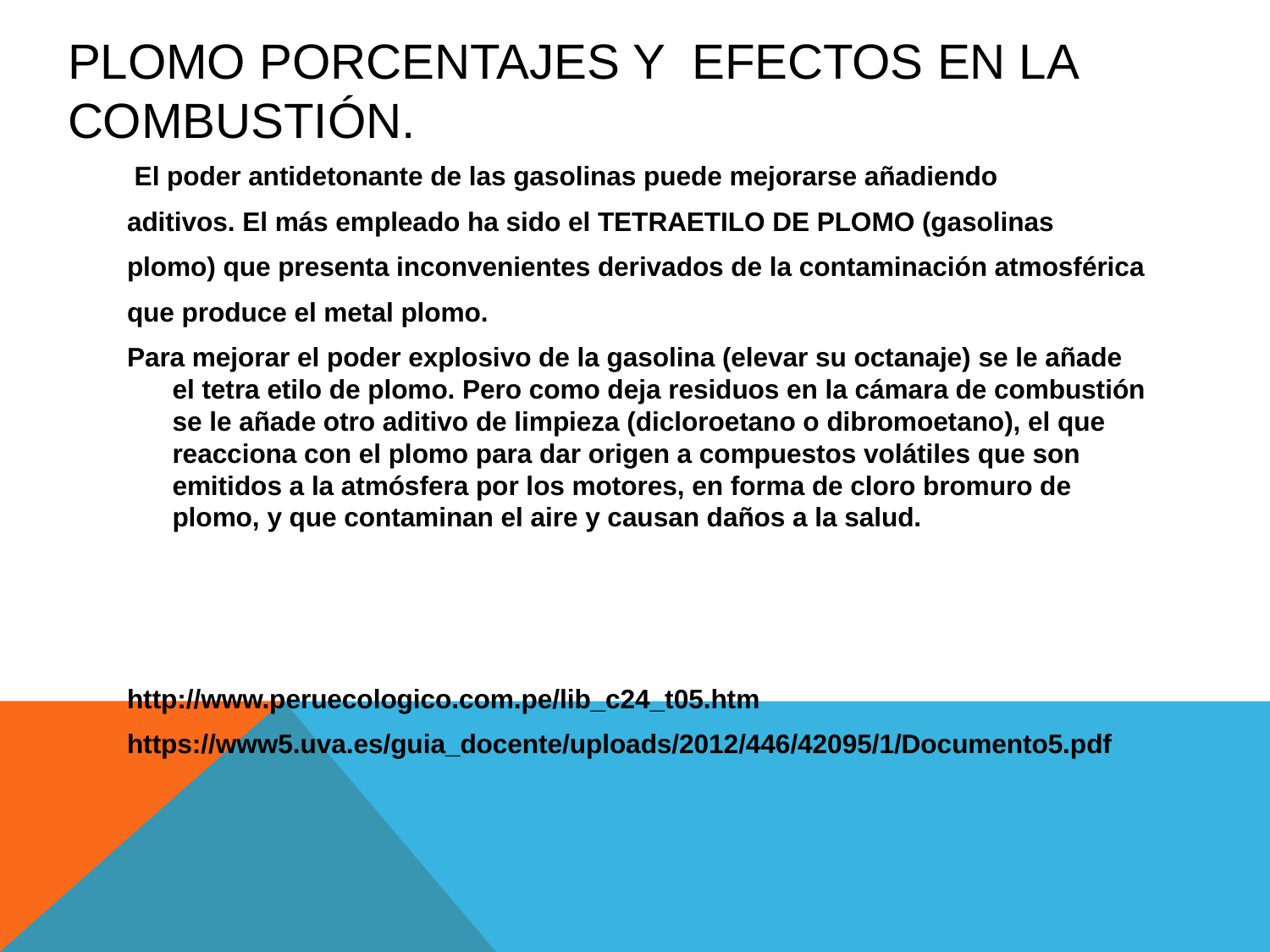

# Plomo porcentajes y  efectos en la combustión.
 El poder antidetonante de las gasolinas puede mejorarse añadiendo
aditivos. El más empleado ha sido el TETRAETILO DE PLOMO (gasolinas
plomo) que presenta inconvenientes derivados de la contaminación atmosférica
que produce el metal plomo.
Para mejorar el poder explosivo de la gasolina (elevar su octanaje) se le añade el tetra etilo de plomo. Pero como deja residuos en la cámara de combustión se le añade otro aditivo de limpieza (dicloroetano o dibromoetano), el que reacciona con el plomo para dar origen a compuestos volátiles que son emitidos a la atmósfera por los motores, en forma de cloro bromuro de plomo, y que contaminan el aire y causan daños a la salud.

http://www.peruecologico.com.pe/lib_c24_t05.htm
https://www5.uva.es/guia_docente/uploads/2012/446/42095/1/Documento5.pdf